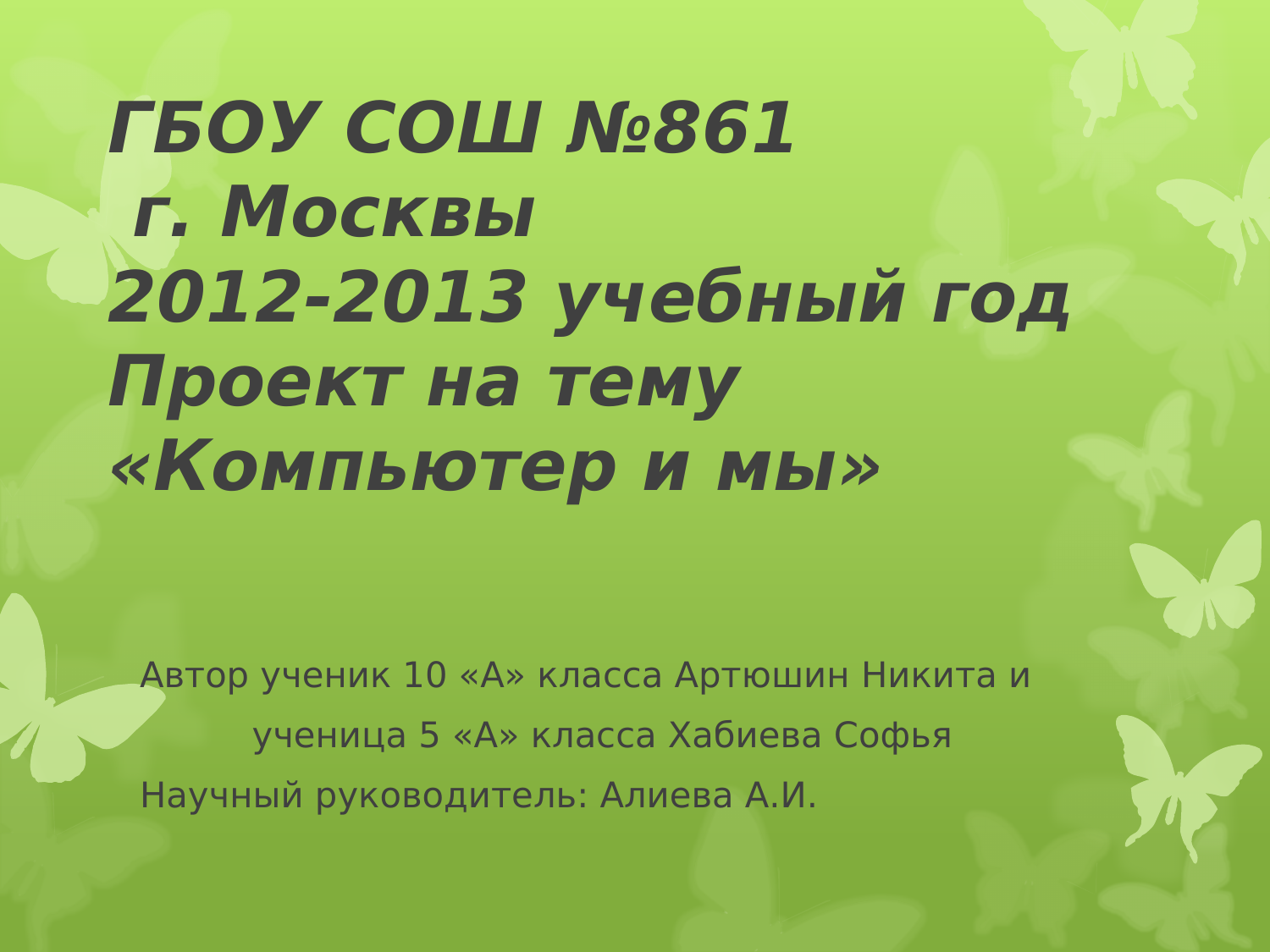

# ГБОУ СОШ №861 г. Москвы 2012-2013 учебный год Проект на тему «Компьютер и мы»
Автор ученик 10 «А» класса Артюшин Никита и
          ученица 5 «А» класса Хабиева Софья
Научный руководитель: Алиева А.И.